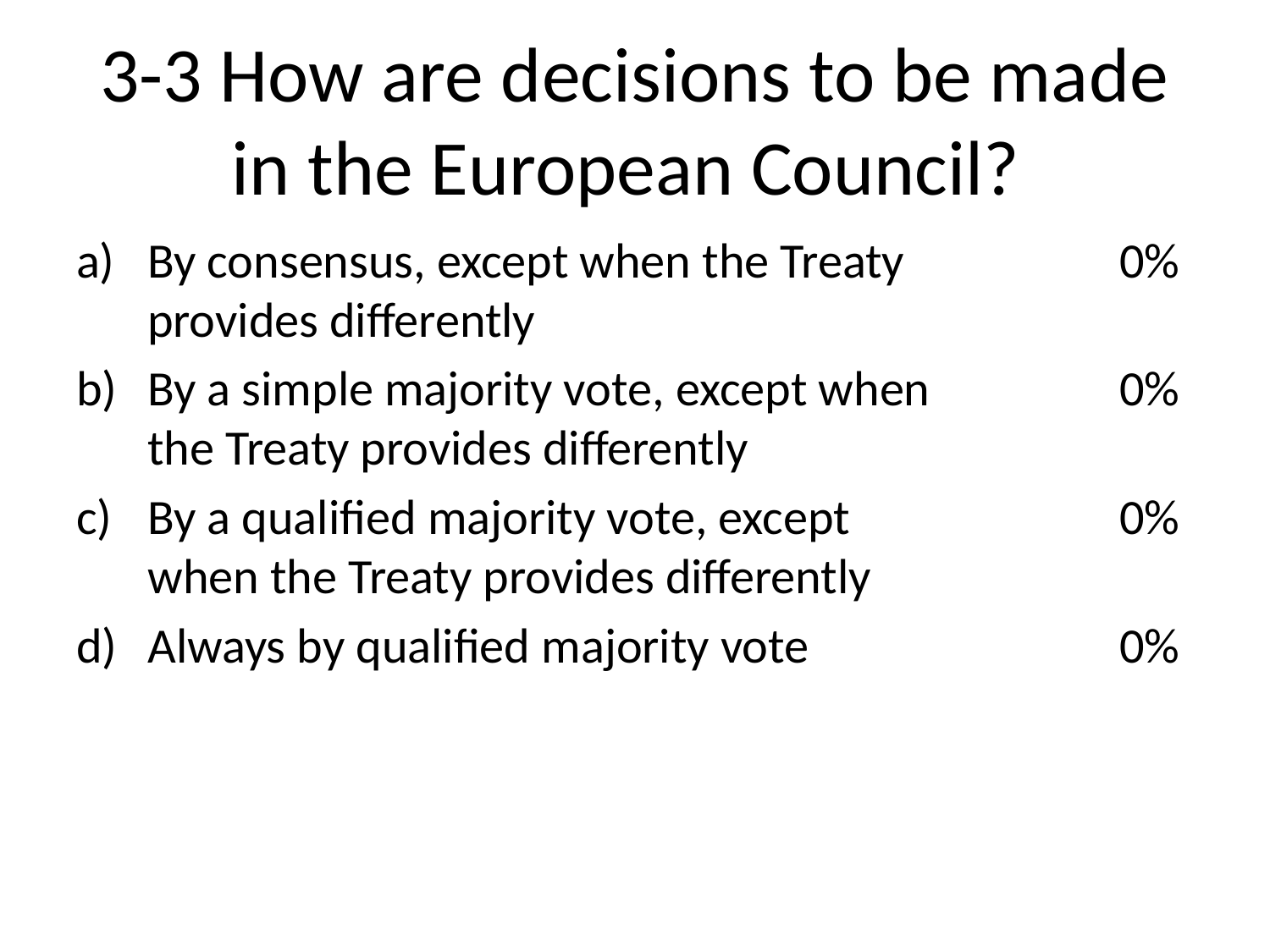

# 3-3 How are decisions to be made in the European Council?
By consensus, except when the Treaty provides differently
By a simple majority vote, except when the Treaty provides differently
By a qualified majority vote, except when the Treaty provides differently
Always by qualified majority vote
0%
0%
0%
0%